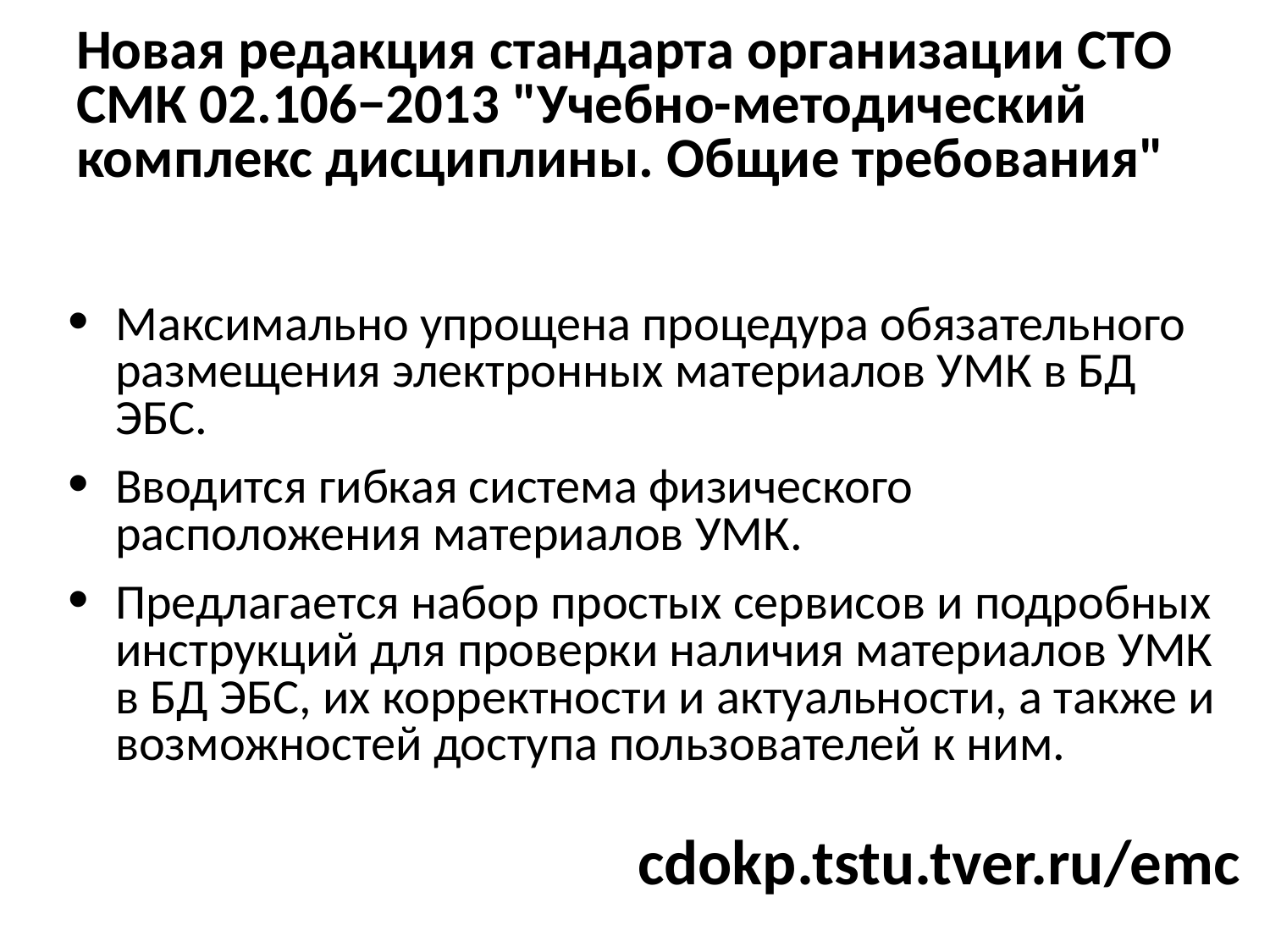

# Новая редакция стандарта организации СТО СМК 02.106−2013 "Учебно-методический комплекс дисциплины. Общие требования"
Максимально упрощена процедура обязательного размещения электронных материалов УМК в БД ЭБС.
Вводится гибкая система физического расположения материалов УМК.
Предлагается набор простых сервисов и подробных инструкций для проверки наличия материалов УМК в БД ЭБС, их корректности и актуальности, а также и возможностей доступа пользователей к ним.
cdokp.tstu.tver.ru/emc